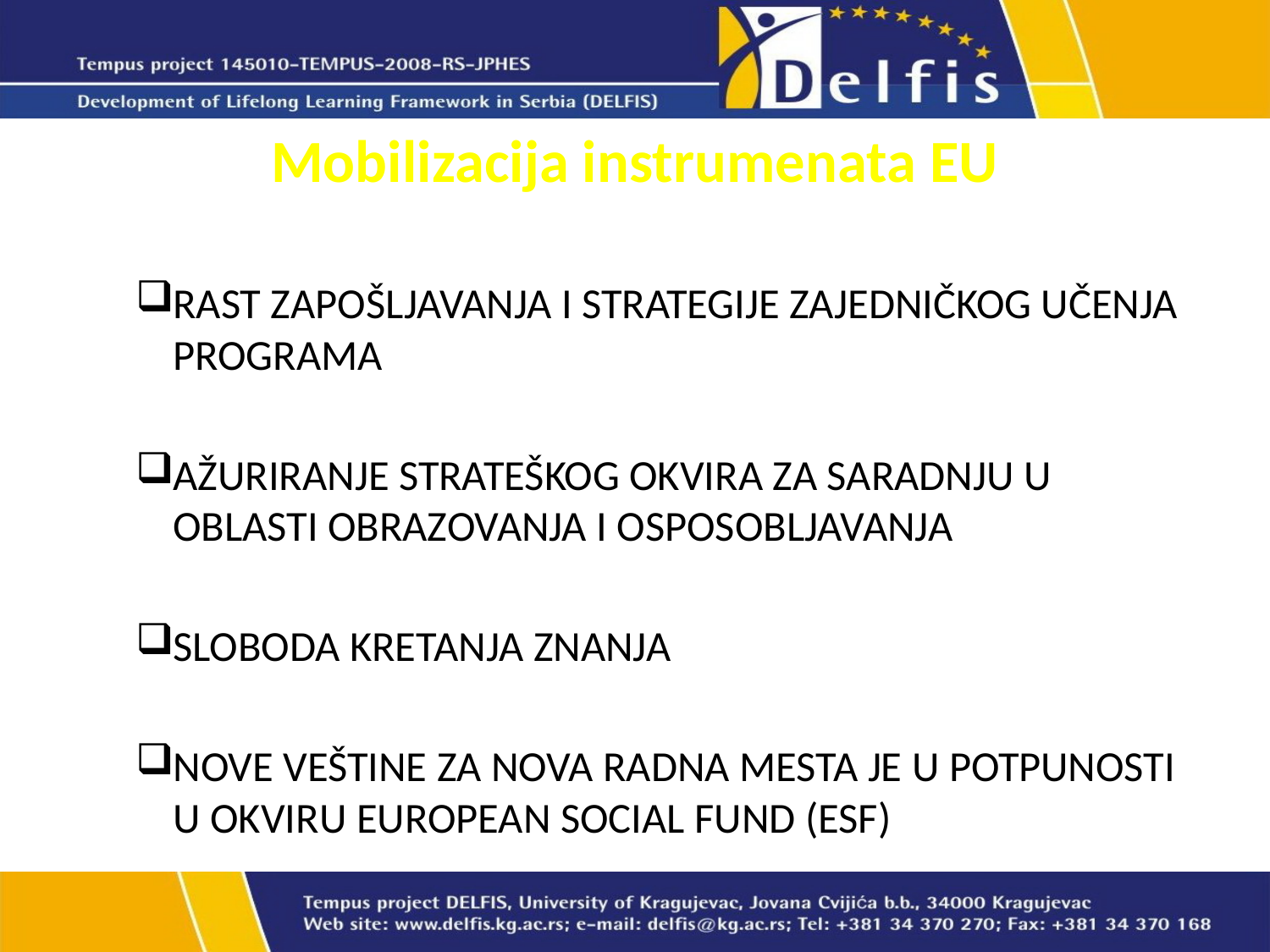

#
Mobilizacija instrumenata EU

RAST ZAPOŠLJAVANJA I STRATEGIJE ZAJEDNIČKOG UČENJA PROGRAMA

AŽURIRANJE STRATEŠKOG OKVIRA ZA SARADNJU U OBLASTI OBRAZOVANJA I OSPOSOBLJAVANJA

SLOBODA KRETANJA ZNANJA

NOVE VEŠTINE ZA NOVA RADNA MESTA JE U POTPUNOSTI U OKVIRU EUROPEAN SOCIAL FUND (ESF)